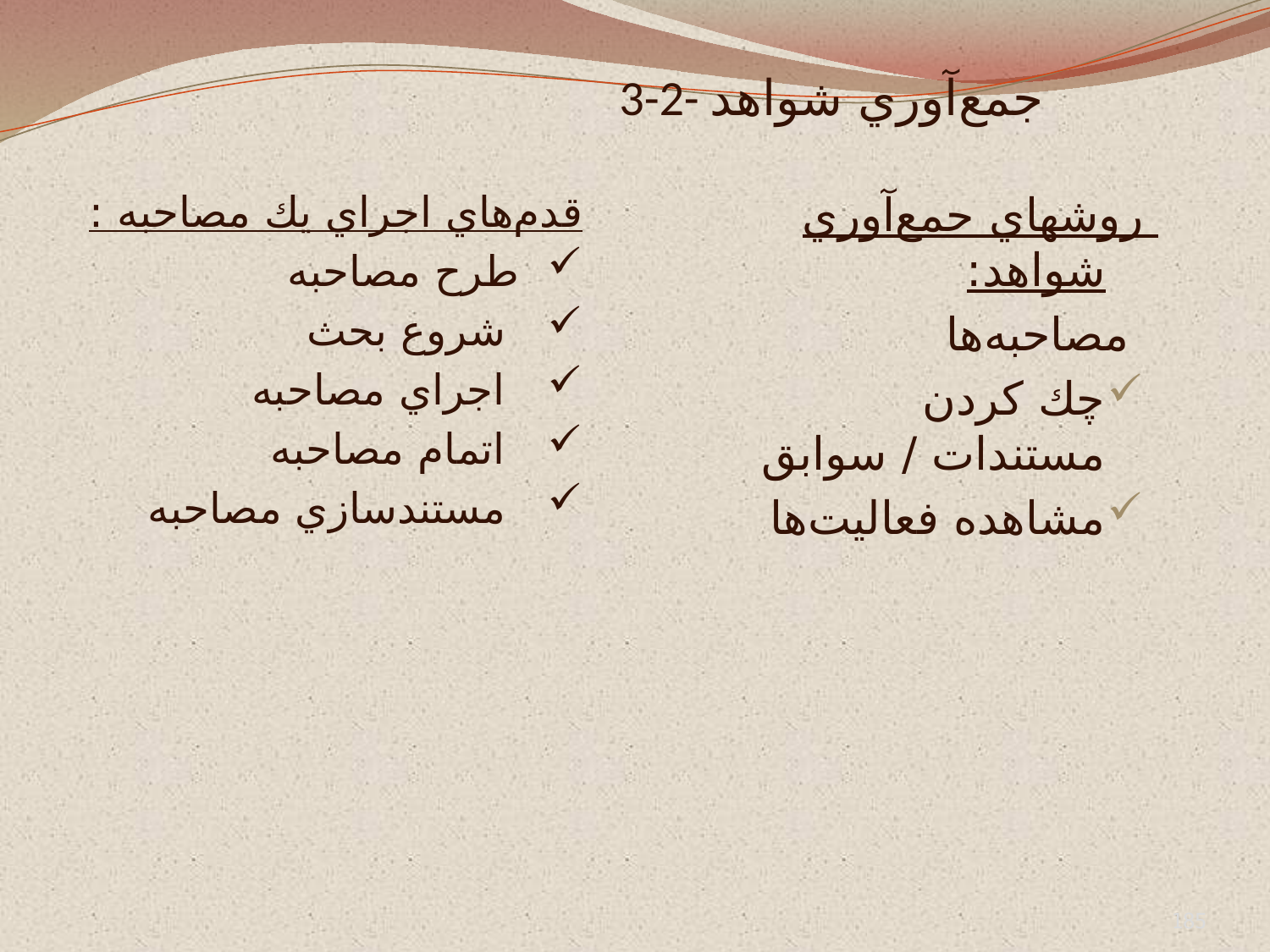

# 3-2- جمع‌آوري شواهد
قدم‌هاي اجراي يك مصاحبه :
طرح مصاحبه
 شروع بحث
 اجراي مصاحبه
 اتمام مصاحبه
 مستندسازي مصاحبه
روشهاي جمع‌آوري شواهد:
 مصاحبه‌ها
چك كردن مستندات / سوابق
مشاهده فعاليت‌ها
185